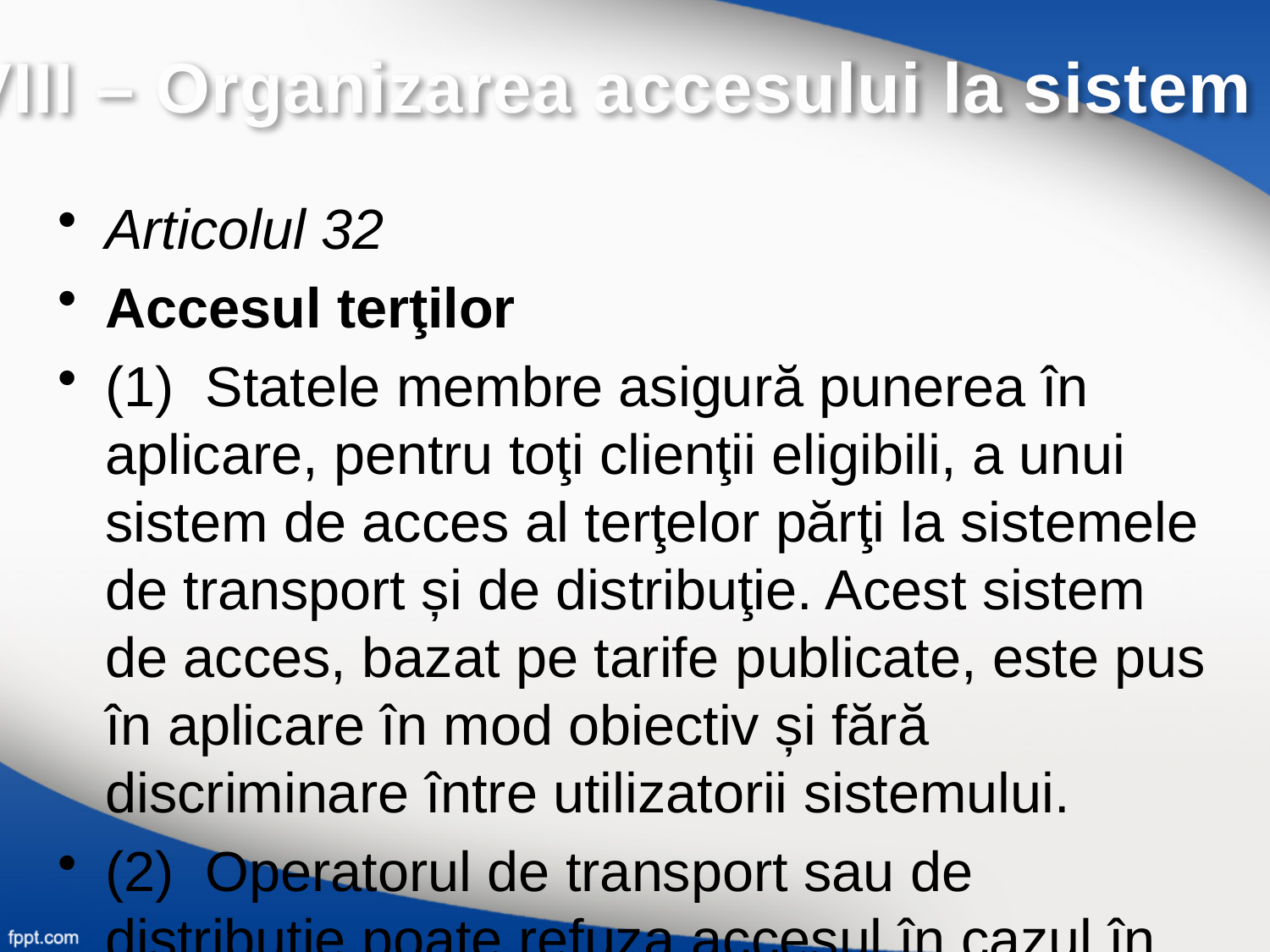

VIII – Organizarea accesului la sistem
Articolul 32
Accesul terţilor
(1)  Statele membre asigură punerea în aplicare, pentru toţi clienţii eligibili, a unui sistem de acces al terţelor părţi la sistemele de transport și de distribuţie. Acest sistem de acces, bazat pe tarife publicate, este pus în aplicare în mod obiectiv și fără discriminare între utilizatorii sistemului.
(2)  Operatorul de transport sau de distribuţie poate refuza accesul în cazul în care nu dispune de capacităţile necesare. Refuzul trebuie motivat și justificat în mod corespunzător.